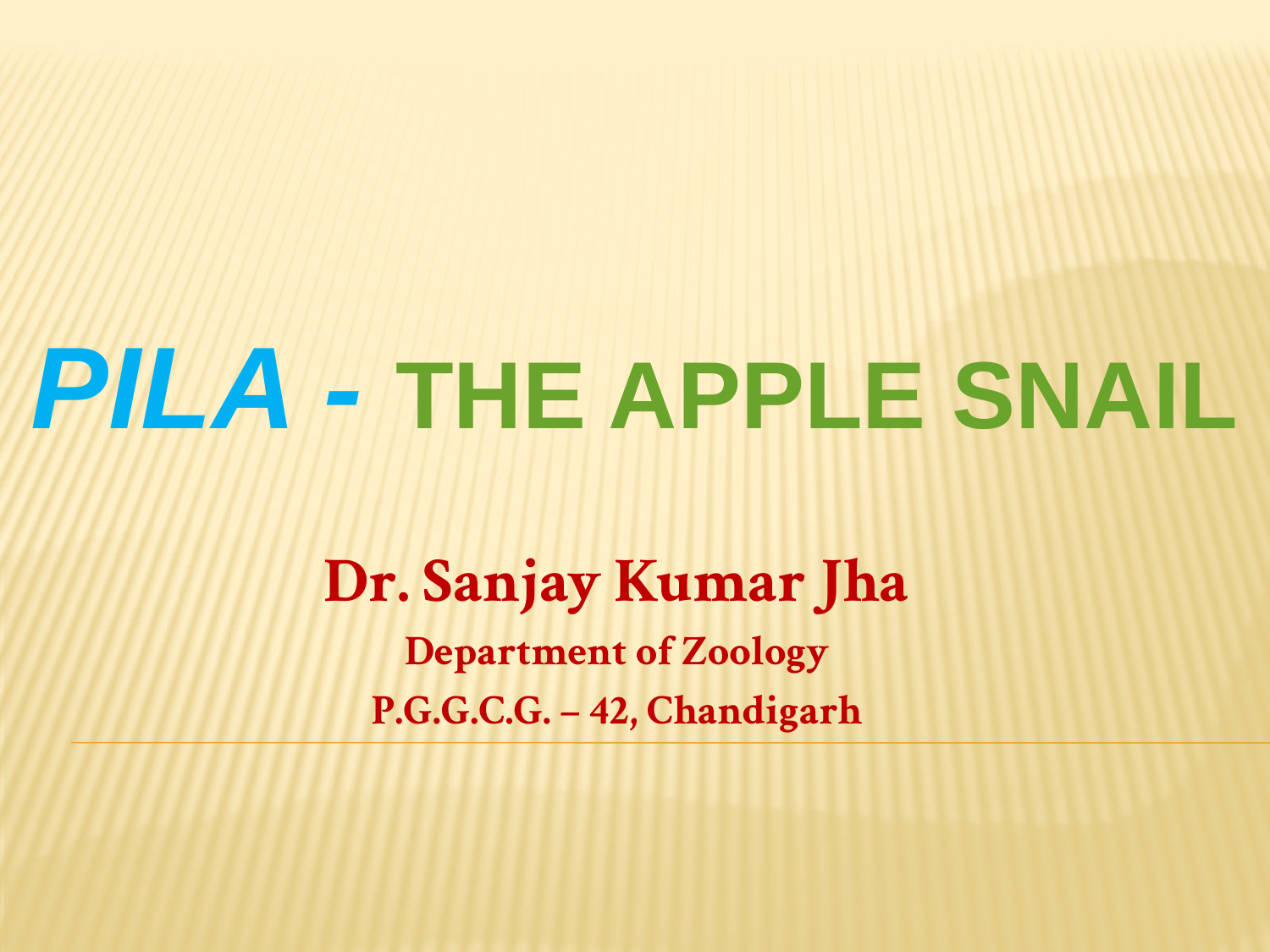

# PiLA - the apple snail
Dr. Sanjay Kumar Jha
Department of Zoology
P.G.G.C.G. – 42, Chandigarh